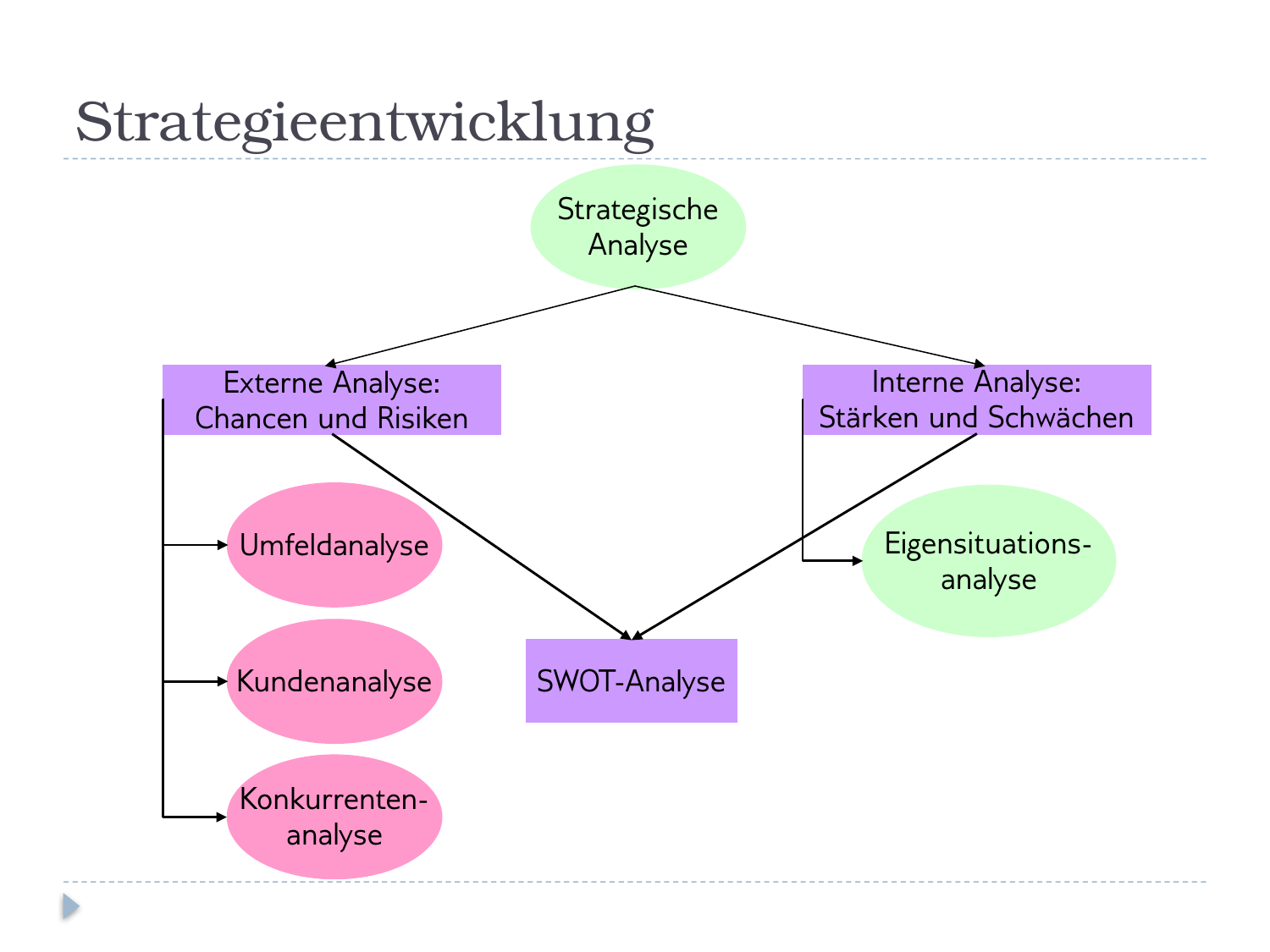

Strategieentwicklung

Strategische
Analyse

Interne Analyse:
Stärken und Schwächen
Externe Analyse:
Chancen und Risiken
Umfeldanalyse
Eigensituations-
analyse
Kundenanalyse
SWOT-Analyse
Konkurrenten-
analyse